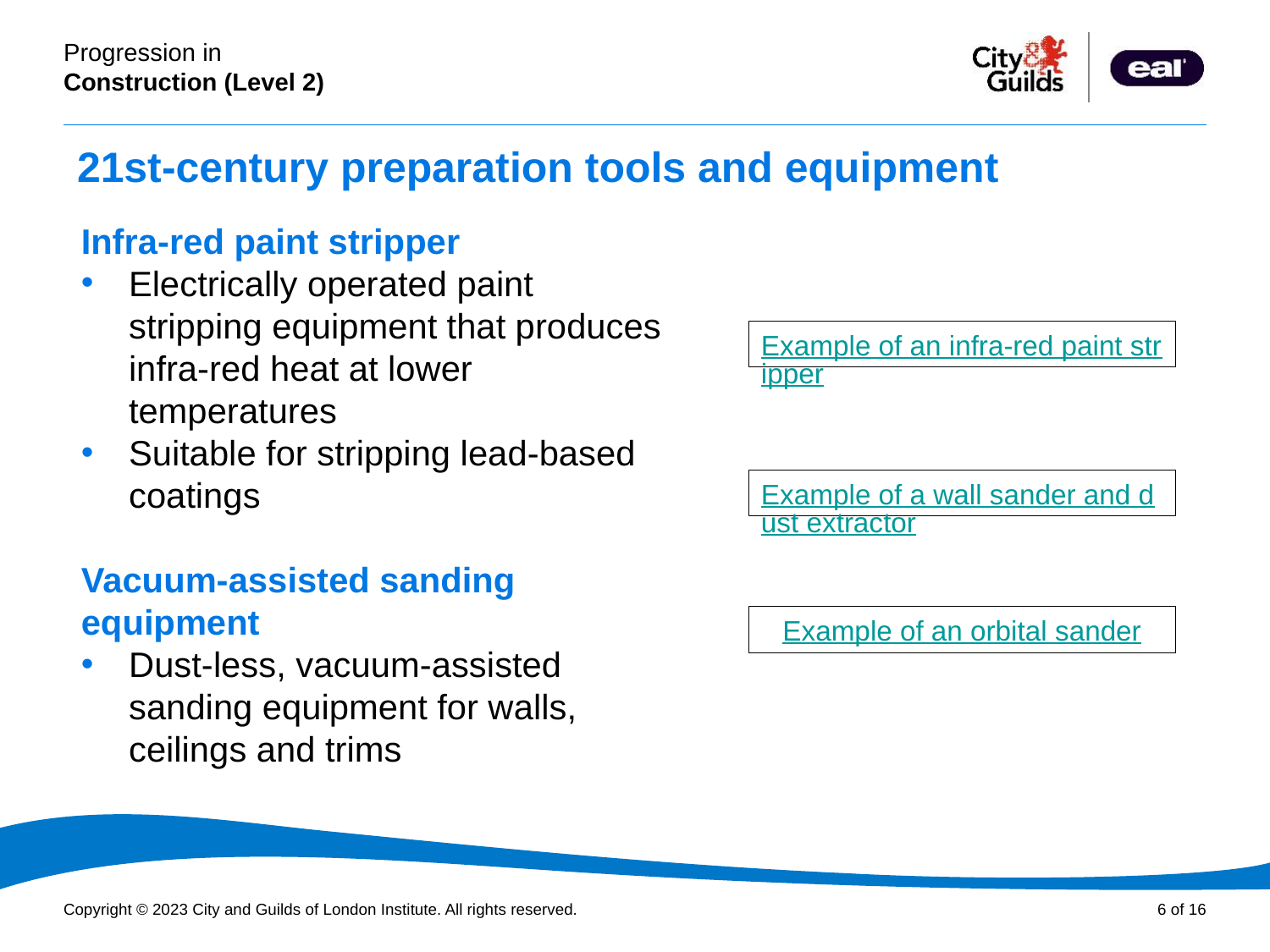

# 21st-century preparation tools and equipment
Infra-red paint stripper
Electrically operated paint stripping equipment that produces infra-red heat at lower temperatures
Suitable for stripping lead-based coatings

Vacuum-assisted sanding equipment
Dust-less, vacuum-assisted sanding equipment for walls, ceilings and trims

Example of an infra-red paint stripper
Example of a wall sander and dust extractor
Example of an orbital sander